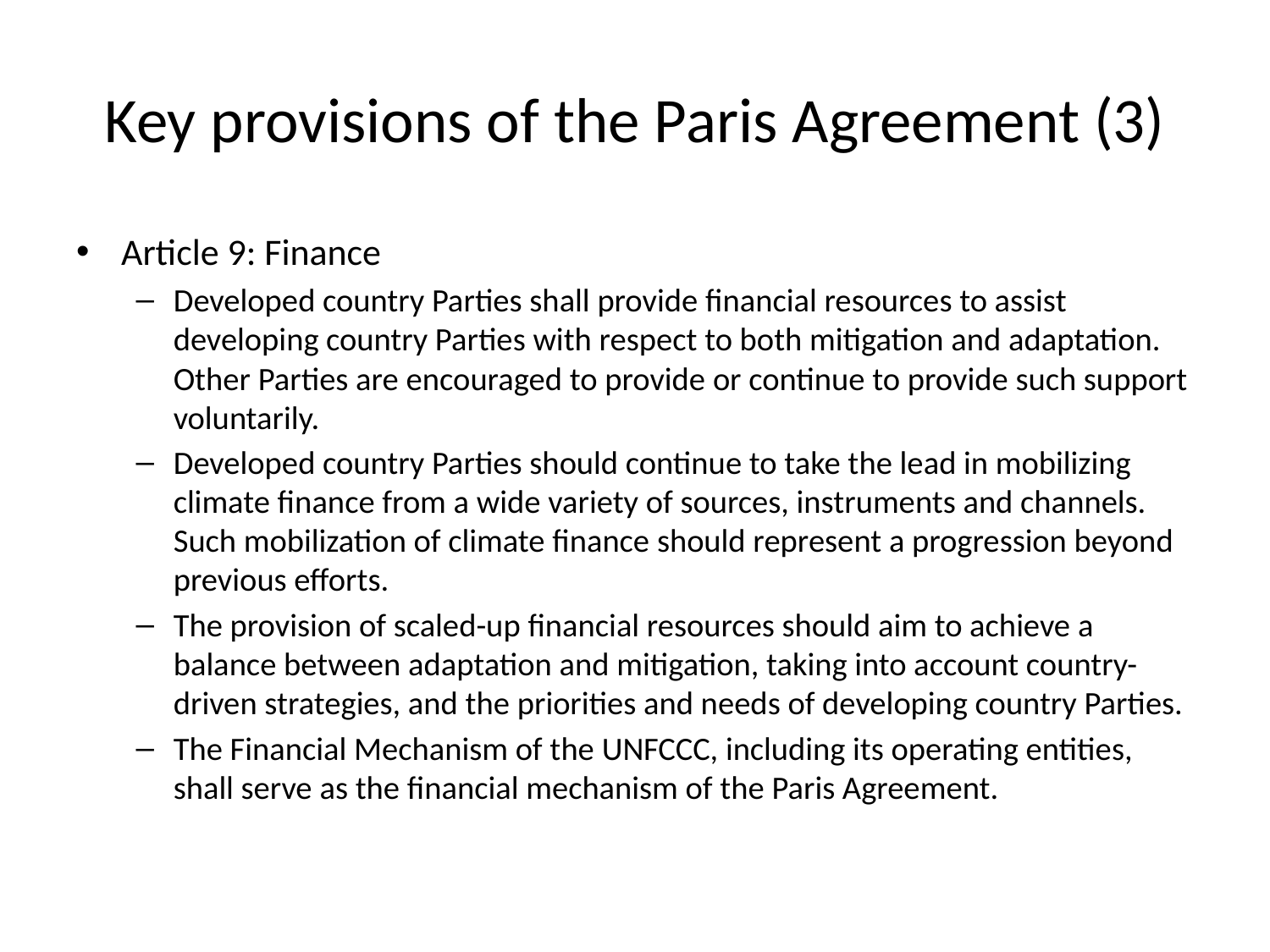

# Key provisions of the Paris Agreement (3)
Article 9: Finance
Developed country Parties shall provide financial resources to assist developing country Parties with respect to both mitigation and adaptation. Other Parties are encouraged to provide or continue to provide such support voluntarily.
Developed country Parties should continue to take the lead in mobilizing climate finance from a wide variety of sources, instruments and channels. Such mobilization of climate finance should represent a progression beyond previous efforts.
The provision of scaled-up financial resources should aim to achieve a balance between adaptation and mitigation, taking into account country-driven strategies, and the priorities and needs of developing country Parties.
The Financial Mechanism of the UNFCCC, including its operating entities, shall serve as the financial mechanism of the Paris Agreement.